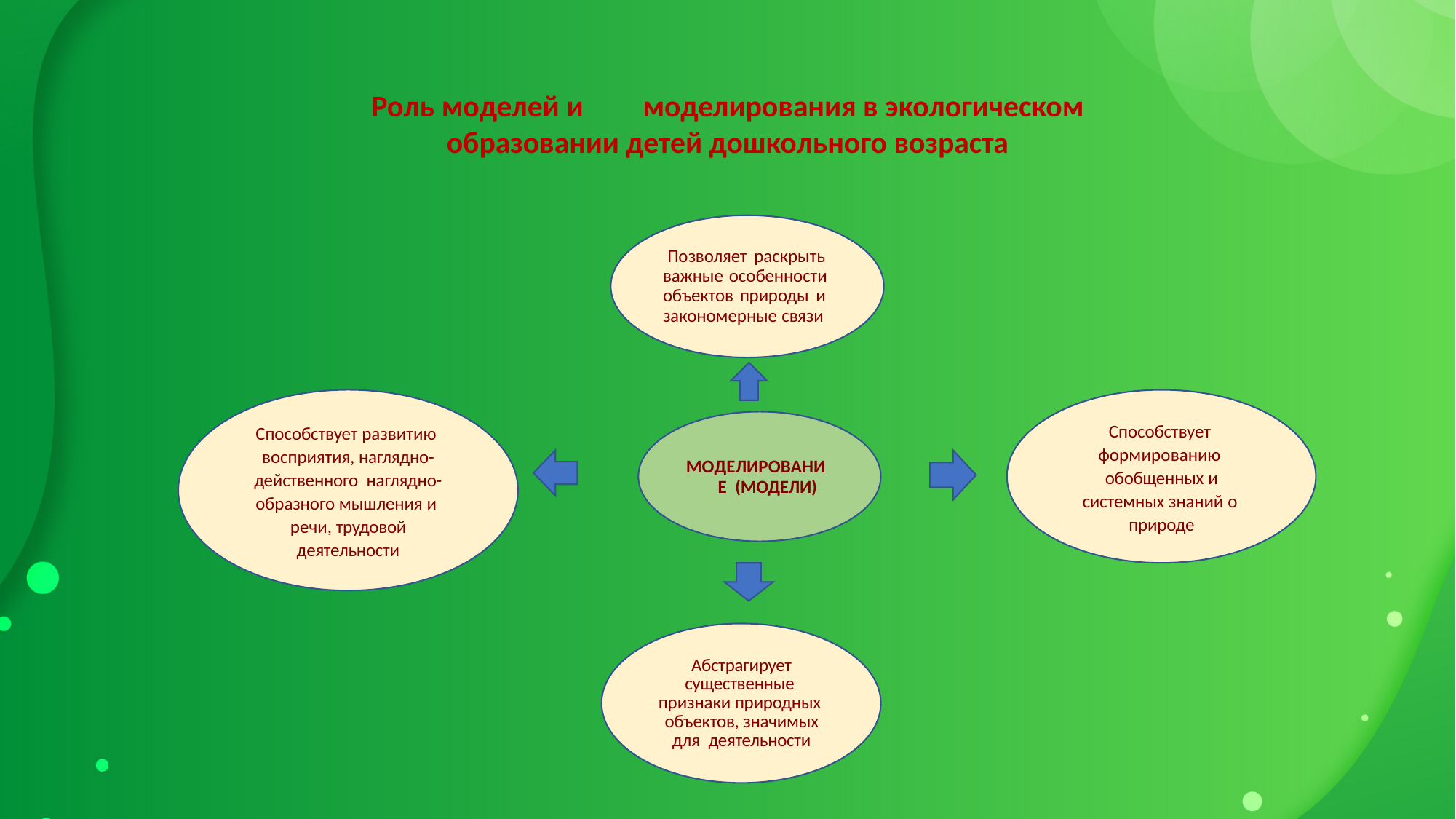

# Роль моделей и	моделирования в экологическом образовании детей дошкольного возраста
Позволяет раскрыть  важные особенности  объектов природы и  закономерные связи

Способствует развитию  восприятия, наглядно-действенного  наглядно-образного мышления и  речи, трудовой деятельности
Способствует  формированию  обобщенных и
системных знаний о  природе
МОДЕЛИРОВАНИЕ  (МОДЕЛИ)

Абстрагирует существенные  признаки природных  объектов, значимых для  деятельности